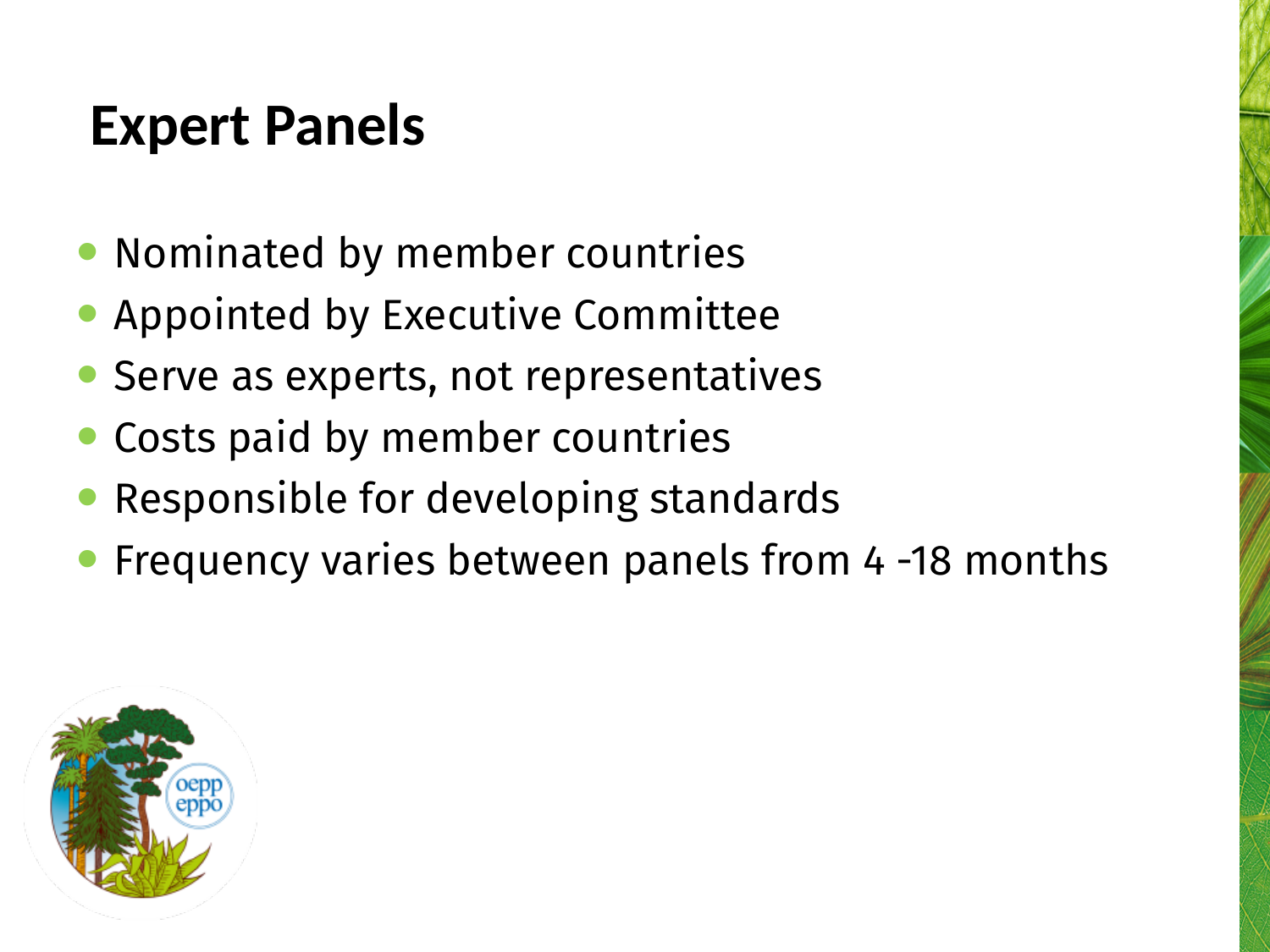

# Expert Panels
Nominated by member countries
Appointed by Executive Committee
Serve as experts, not representatives
Costs paid by member countries
Responsible for developing standards
Frequency varies between panels from 4 -18 months